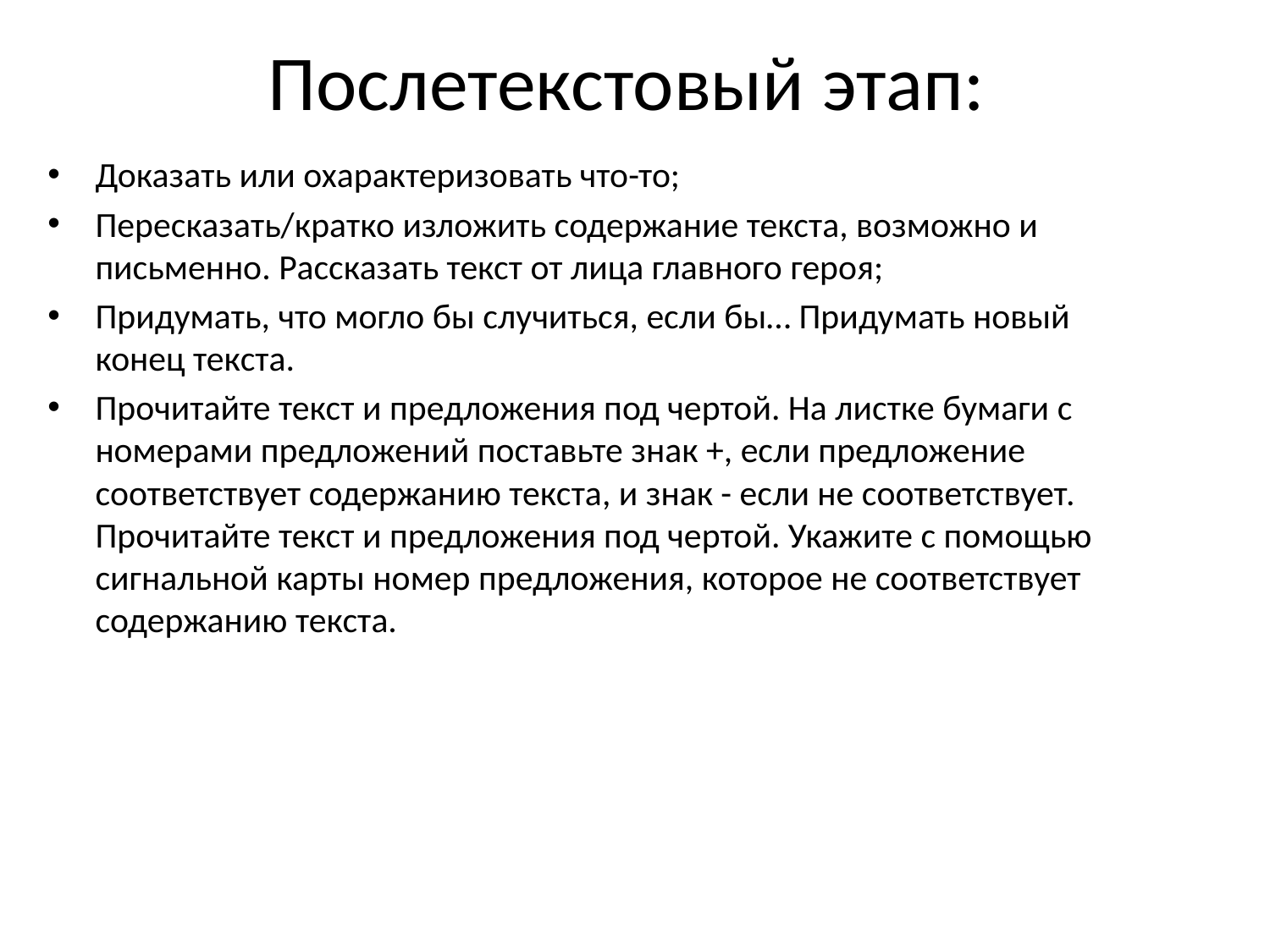

# Послетекстовый этап:
Доказать или охарактеризовать что-то;
Пересказать/кратко изложить содержание текста, возможно и письменно. Рассказать текст от лица главного героя;
Придумать, что могло бы случиться, если бы… Придумать новый конец текста.
Прочитайте текст и предложения под чертой. На листке бумаги с номерами предложений поставьте знак +, если предложение соответствует содержанию текста, и знак - если не соответствует. Прочитайте текст и предложения под чертой. Укажите с помощью сигнальной карты номер предложения, которое не соответствует содержанию текста.